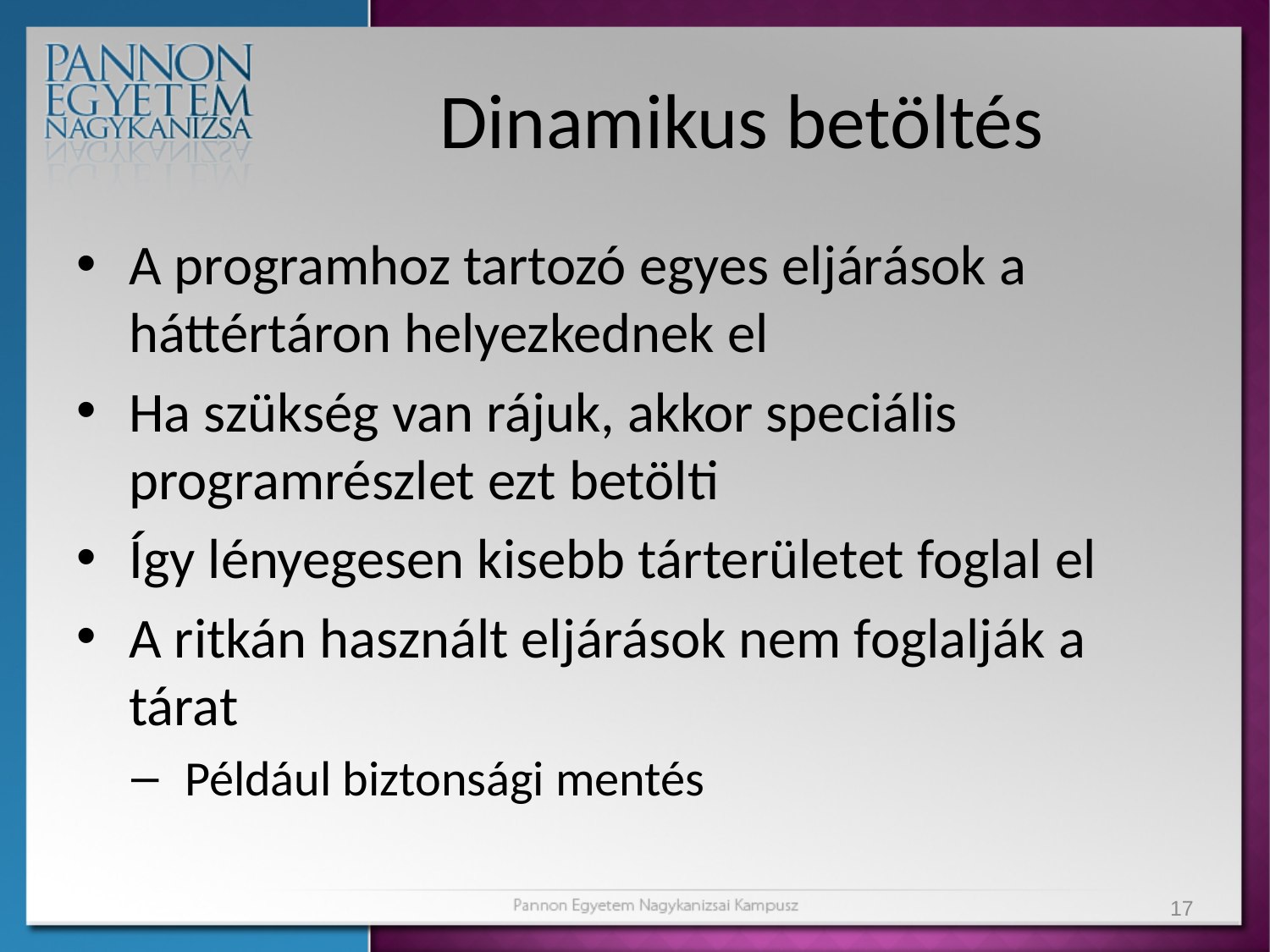

# Dinamikus betöltés
A programhoz tartozó egyes eljárások a háttértáron helyezkednek el
Ha szükség van rájuk, akkor speciális programrészlet ezt betölti
Így lényegesen kisebb tárterületet foglal el
A ritkán használt eljárások nem foglalják a tárat
Például biztonsági mentés
17